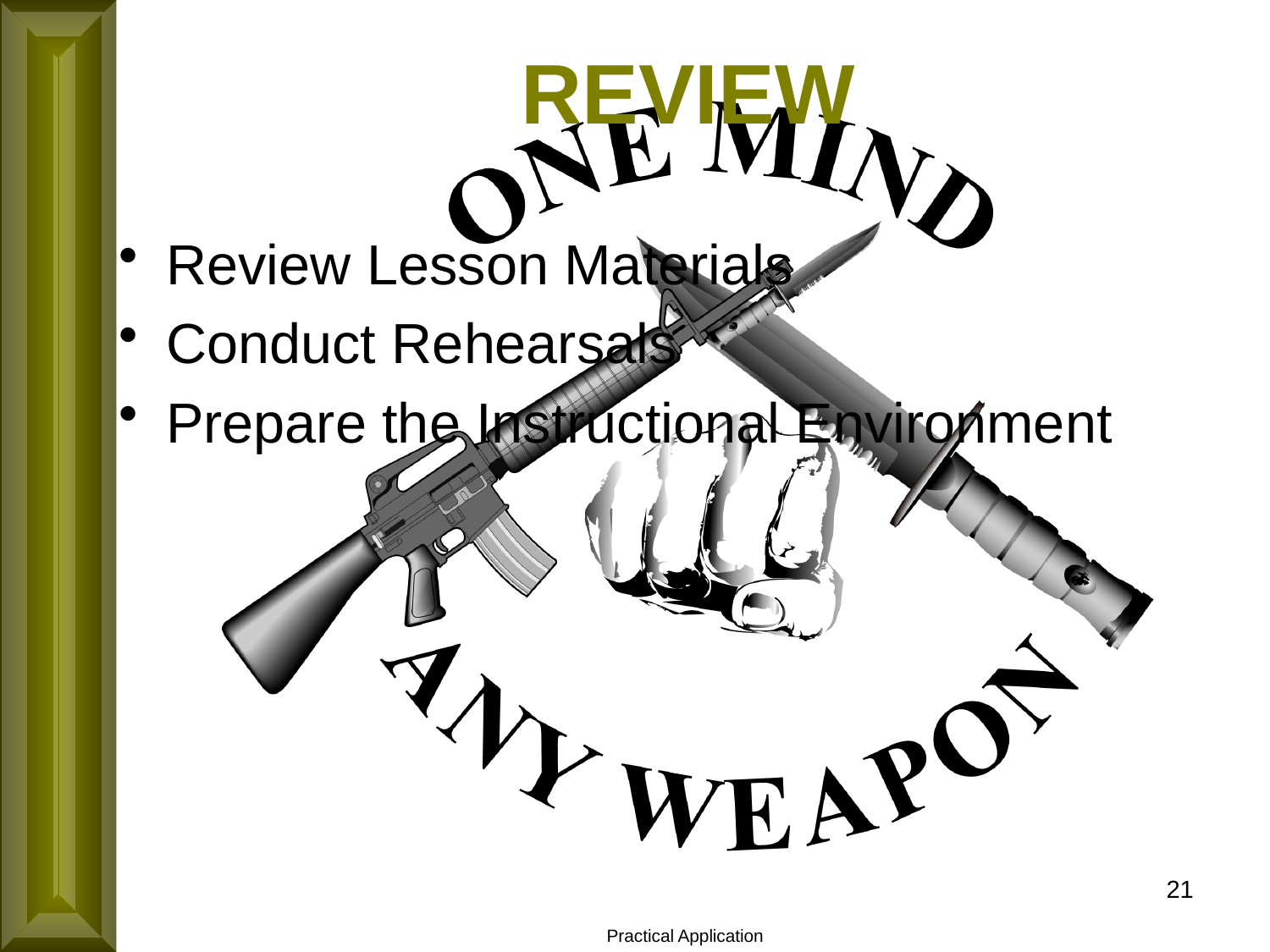

# REVIEW
Review Lesson Materials
Conduct Rehearsals
Prepare the Instructional Environment
21
Practical Application